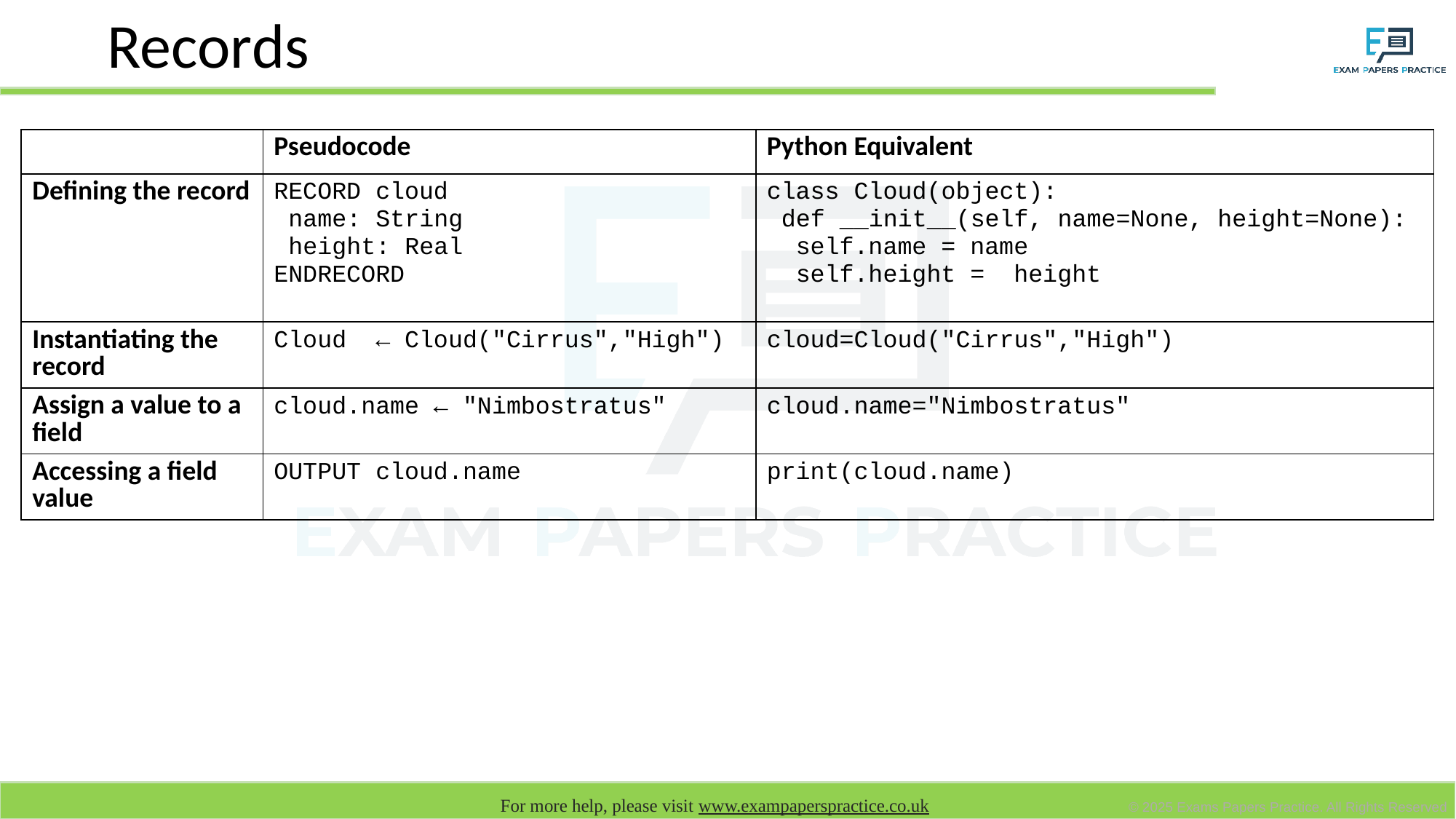

# Records
|  | Pseudocode | Python Equivalent |
| --- | --- | --- |
| Defining the record | RECORD cloud name: String height: Real ENDRECORD | class Cloud(object): def \_\_init\_\_(self, name=None, height=None): self.name = name self.height = height |
| Instantiating the record | Cloud ← Cloud("Cirrus","High") | cloud=Cloud("Cirrus","High") |
| Assign a value to a field | cloud.name ← "Nimbostratus" | cloud.name="Nimbostratus" |
| Accessing a field value | OUTPUT cloud.name | print(cloud.name) |